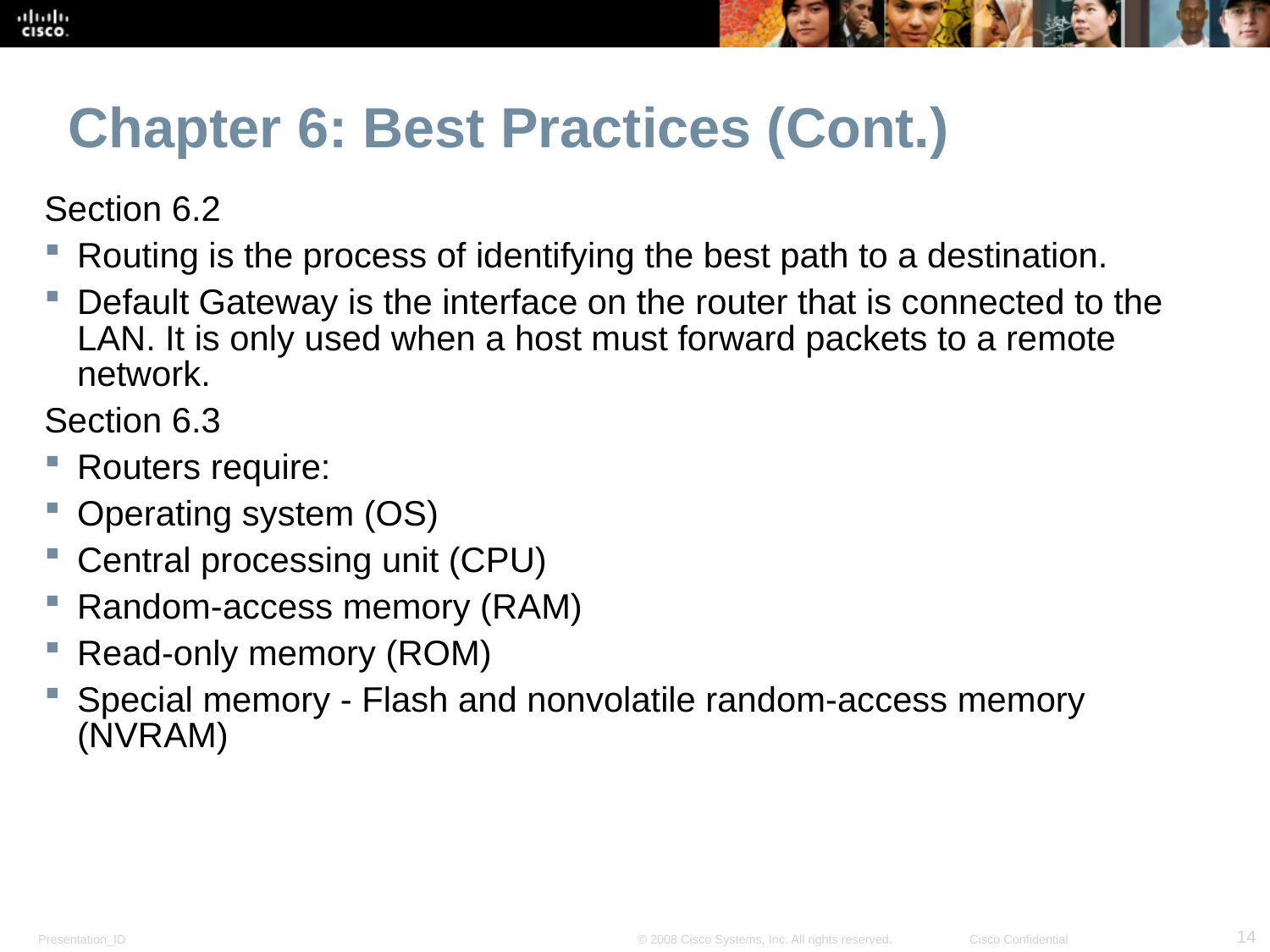

Chapter 6: Best Practices (Cont.)
Section 6.2
Routing is the process of identifying the best path to a destination.
Default Gateway is the interface on the router that is connected to the LAN. It is only used when a host must forward packets to a remote network.
Section 6.3
Routers require:
Operating system (OS)
Central processing unit (CPU)
Random-access memory (RAM)
Read-only memory (ROM)
Special memory - Flash and nonvolatile random-access memory (NVRAM)